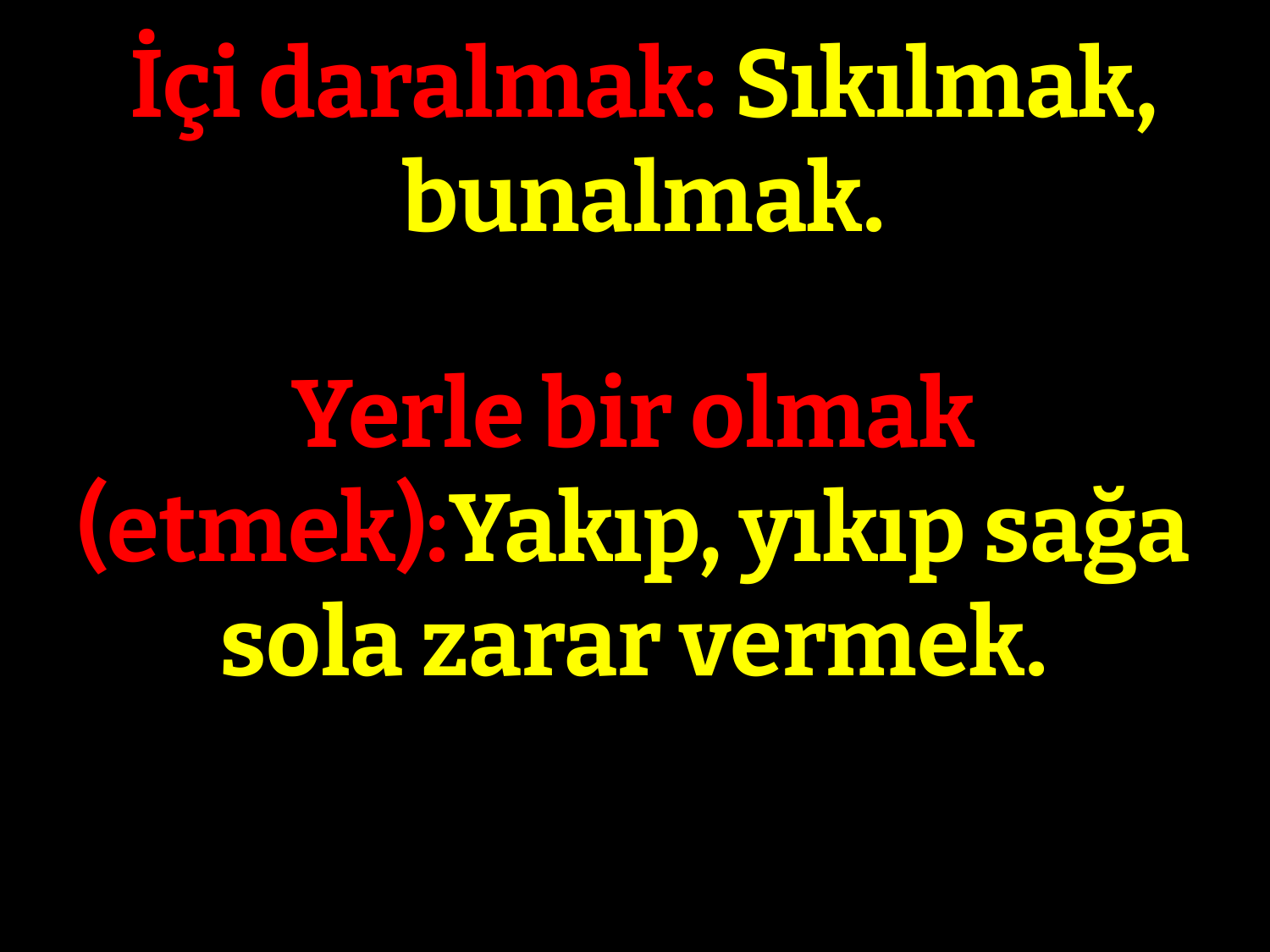

İçi daralmak: Sıkılmak, bunalmak.
#
Yerle bir olmak (etmek):Yakıp, yıkıp sağa sola zarar vermek.